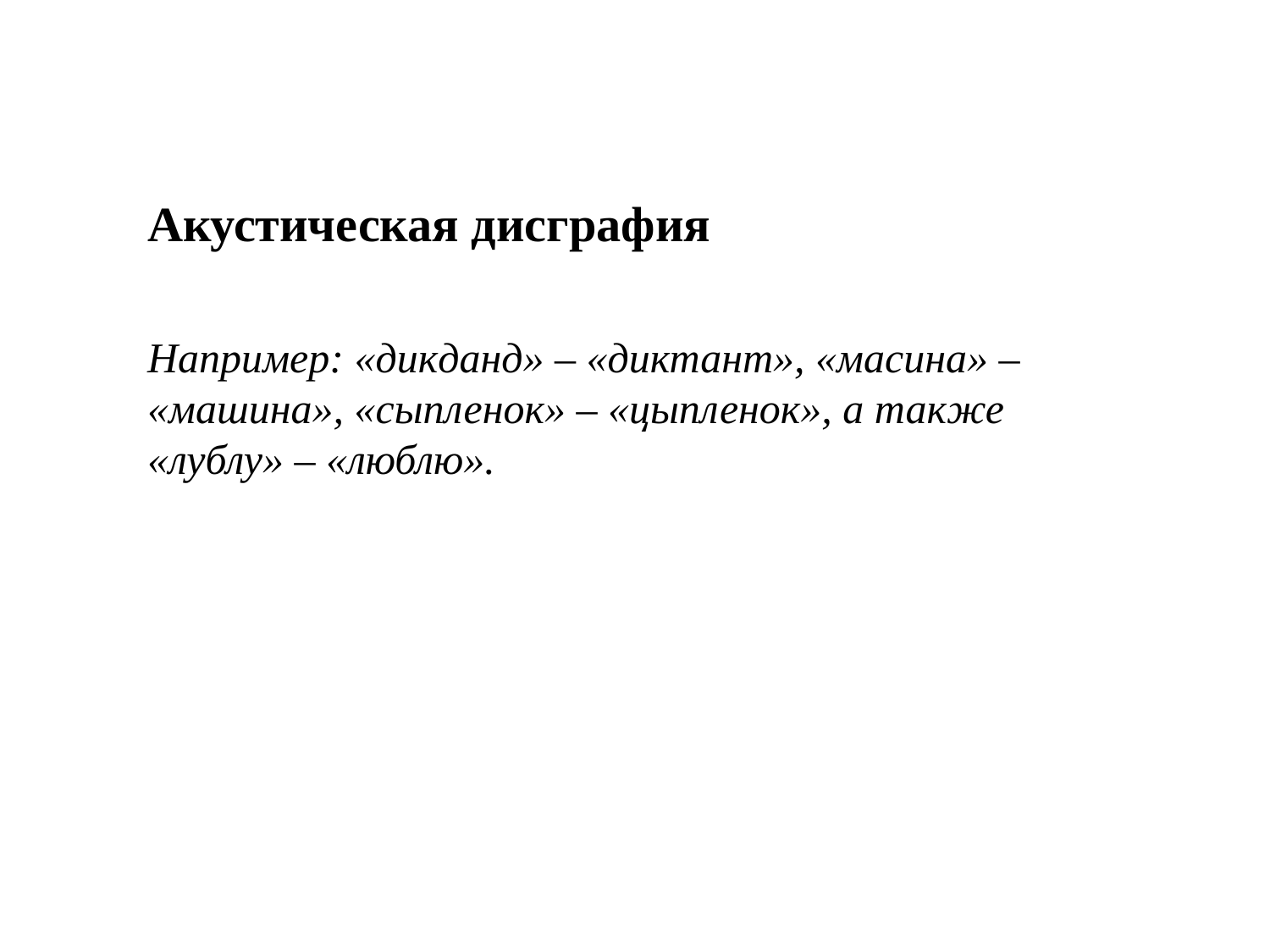

Акустическая дисграфия

Например: «дикданд» – «диктант», «масина» – «машина», «сыпленок» – «цыпленок», а также «лублу» – «люблю».